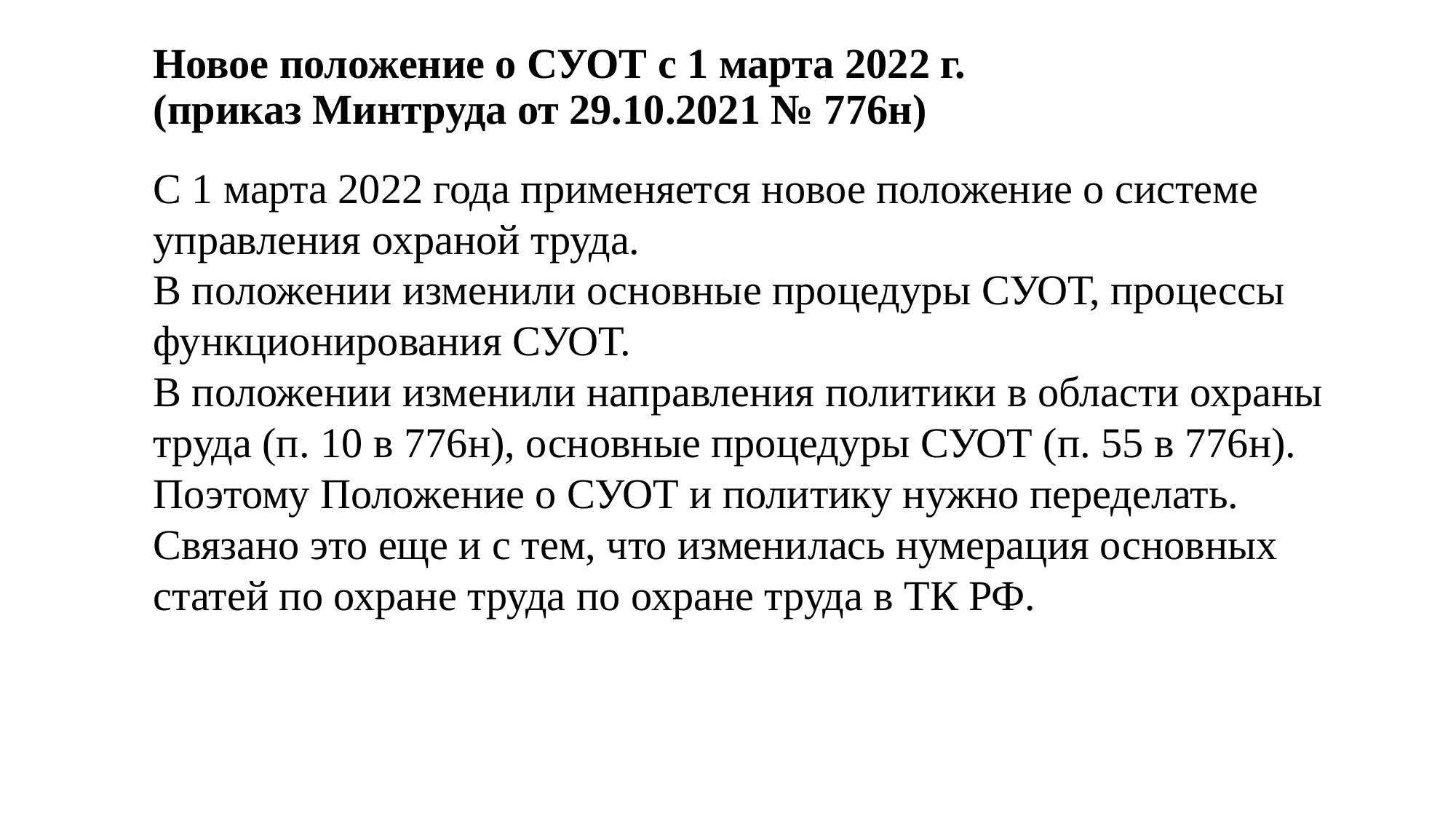

# Новое положение о СУОТ с 1 марта 2022 г. (приказ Минтруда от 29.10.2021 № 776н)
С 1 марта 2022 года применяется новое положение о системе управления охраной труда.
В положении изменили основные процедуры СУОТ, процессы функционирования СУОТ.
В положении изменили направления политики в области охраны труда (п. 10 в 776н), основные процедуры СУОТ (п. 55 в 776н). Поэтому Положение о СУОТ и политику нужно переделать.
Связано это еще и с тем, что изменилась нумерация основных статей по охране труда по охране труда в ТК РФ.